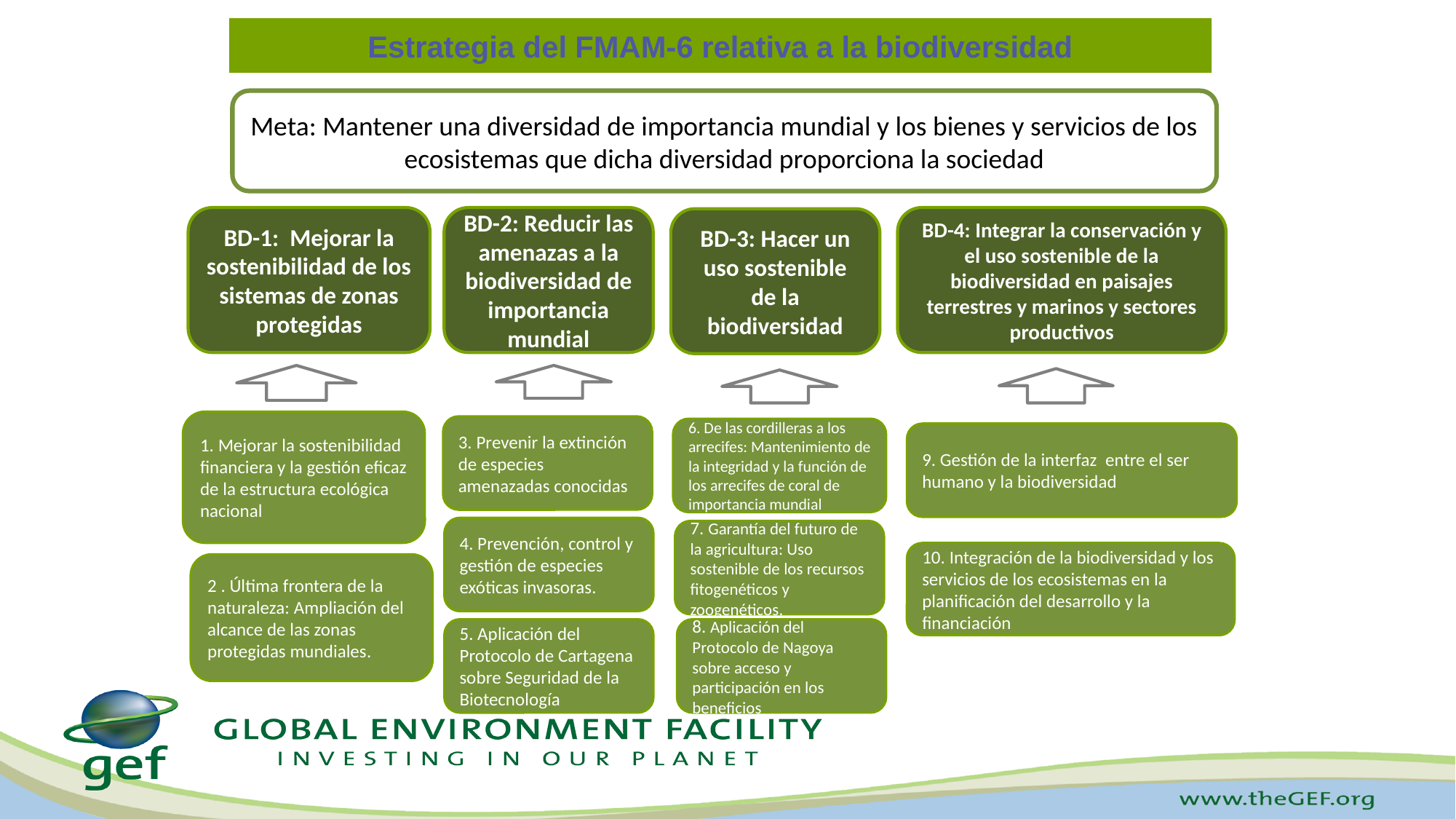

Estrategia del FMAM-6 relativa a la biodiversidad
Meta: Mantener una diversidad de importancia mundial y los bienes y servicios de los ecosistemas que dicha diversidad proporciona la sociedad
BD-4: Integrar la conservación y el uso sostenible de la biodiversidad en paisajes terrestres y marinos y sectores productivos
BD-1:  Mejorar la sostenibilidad de los sistemas de zonas protegidas
BD-2: Reducir las amenazas a la biodiversidad de importancia mundial
BD-3: Hacer un uso sostenible de la biodiversidad

1. Mejorar la sostenibilidad financiera y la gestión eficaz de la estructura ecológica nacional
3. Prevenir la extinción de especies amenazadas conocidas
6. De las cordilleras a los arrecifes: Mantenimiento de la integridad y la función de los arrecifes de coral de importancia mundial
9. Gestión de la interfaz  entre el ser humano y la biodiversidad
4. Prevención, control y gestión de especies exóticas invasoras.
7. Garantía del futuro de la agricultura: Uso sostenible de los recursos fitogenéticos y zoogenéticos.
10. Integración de la biodiversidad y los servicios de los ecosistemas en la planificación del desarrollo y la financiación
2 . Última frontera de la naturaleza: Ampliación del alcance de las zonas protegidas mundiales.
5. Aplicación del Protocolo de Cartagena sobre Seguridad de la Biotecnología
8. Aplicación del Protocolo de Nagoya sobre acceso y participación en los beneficios